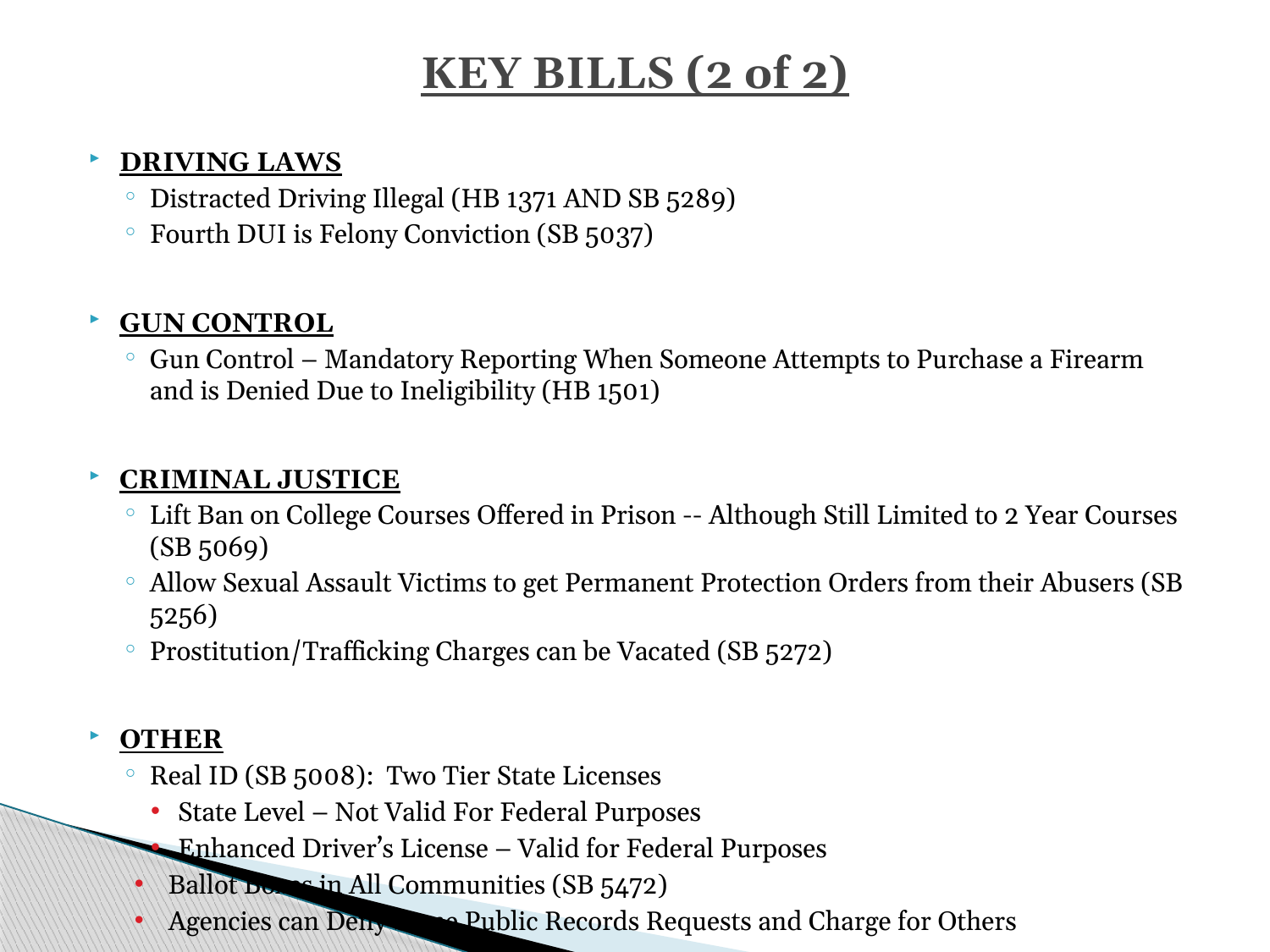

# KEY BILLS (2 of 2)
DRIVING LAWS
Distracted Driving Illegal (HB 1371 AND SB 5289)
Fourth DUI is Felony Conviction (SB 5037)

GUN CONTROL
Gun Control – Mandatory Reporting When Someone Attempts to Purchase a Firearm and is Denied Due to Ineligibility (HB 1501)

CRIMINAL JUSTICE
Lift Ban on College Courses Offered in Prison -- Although Still Limited to 2 Year Courses (SB 5069)
Allow Sexual Assault Victims to get Permanent Protection Orders from their Abusers (SB 5256)
Prostitution/Trafficking Charges can be Vacated (SB 5272)

OTHER
Real ID (SB 5008):  Two Tier State Licenses
State Level – Not Valid For Federal Purposes
Enhanced Driver’s License – Valid for Federal Purposes
Ballot Boxes in All Communities (SB 5472)
Agencies can Deny Some Public Records Requests and Charge for Others